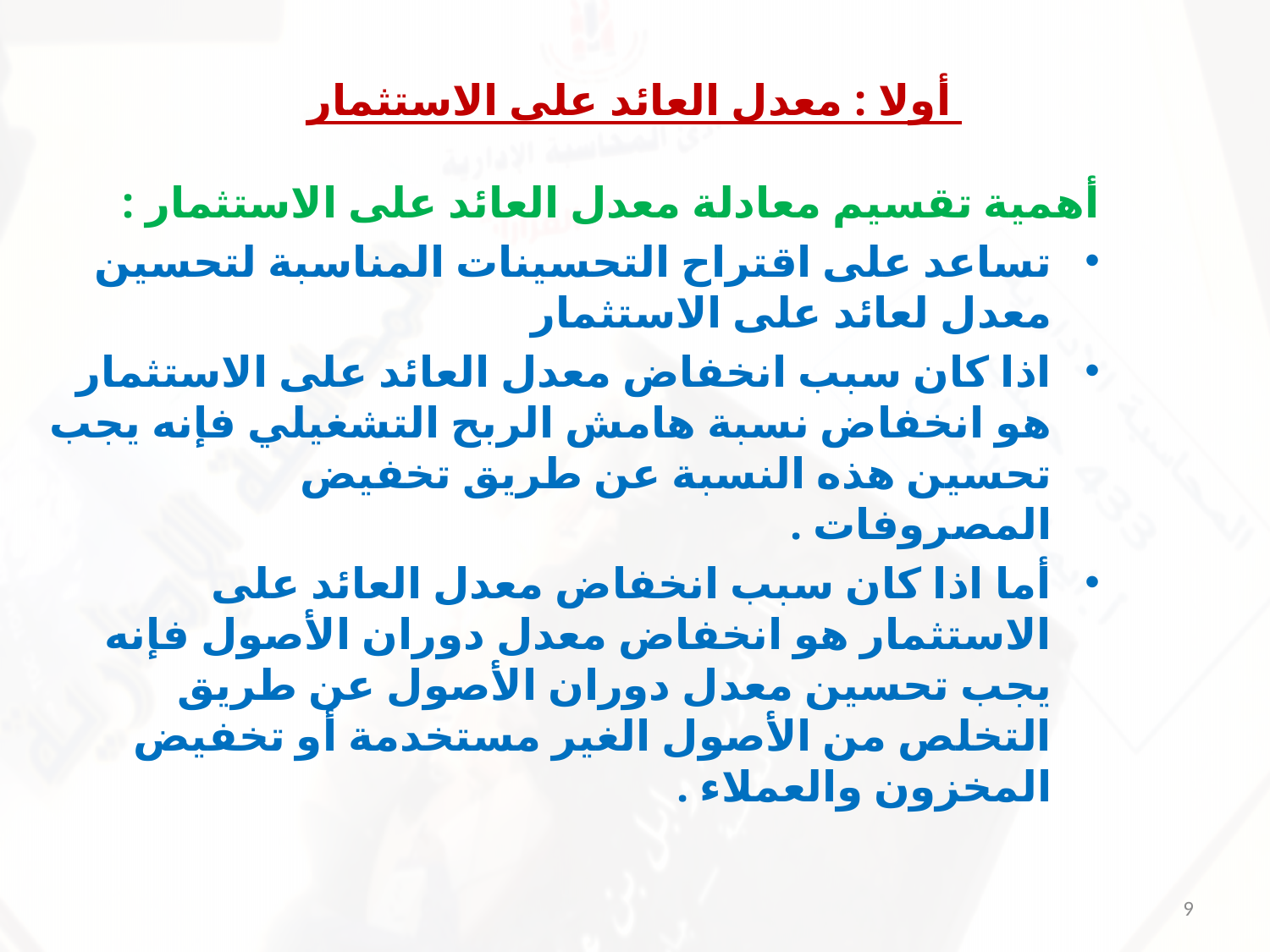

# أولا : معدل العائد على الاستثمار
أهمية تقسيم معادلة معدل العائد على الاستثمار :
تساعد على اقتراح التحسينات المناسبة لتحسين معدل لعائد على الاستثمار
اذا كان سبب انخفاض معدل العائد على الاستثمار هو انخفاض نسبة هامش الربح التشغيلي فإنه يجب تحسين هذه النسبة عن طريق تخفيض المصروفات .
أما اذا كان سبب انخفاض معدل العائد على الاستثمار هو انخفاض معدل دوران الأصول فإنه يجب تحسين معدل دوران الأصول عن طريق التخلص من الأصول الغير مستخدمة أو تخفيض المخزون والعملاء .
9